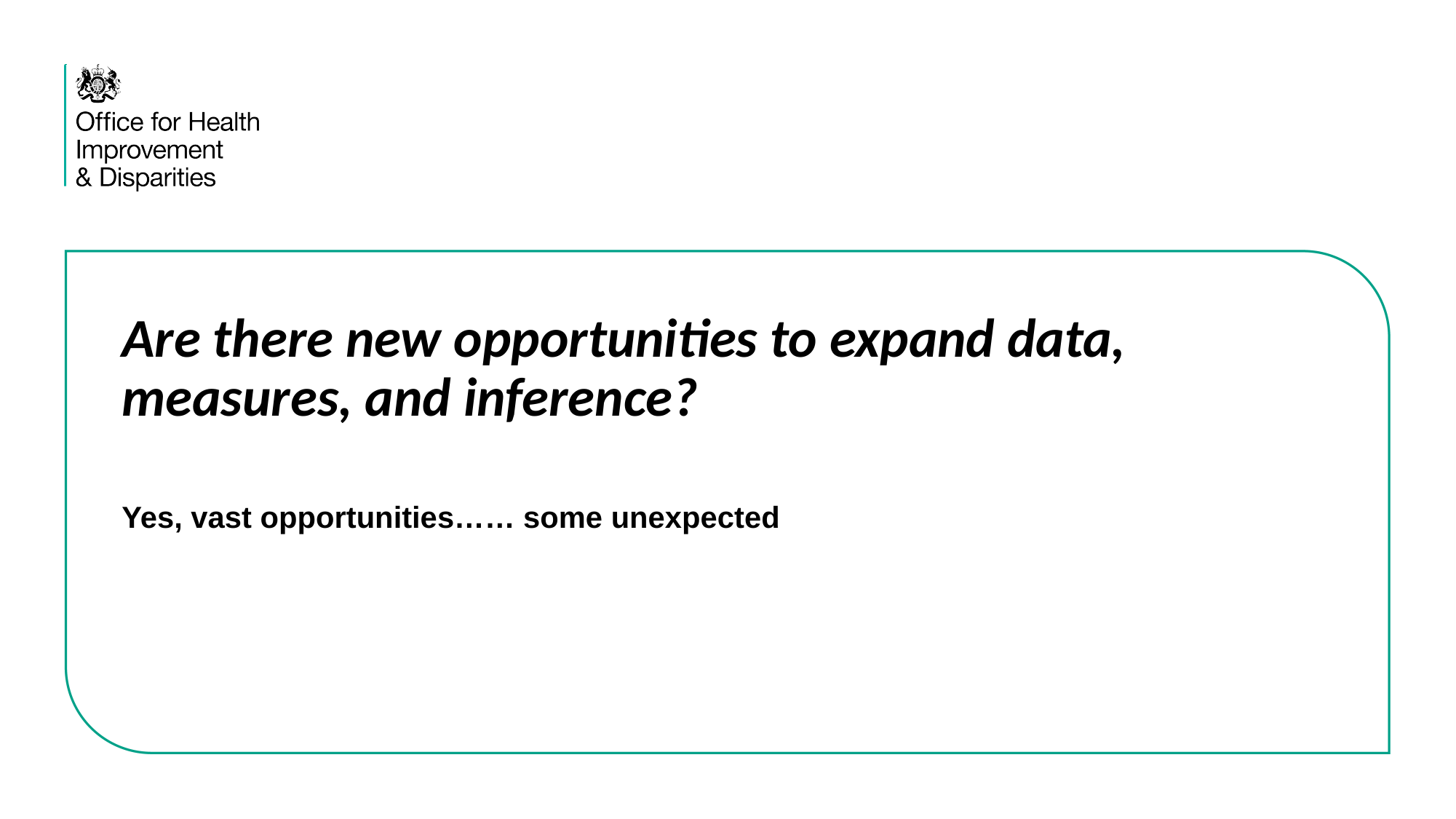

# Are there new opportunities to expand data, measures, and inference?
Yes, vast opportunities…… some unexpected